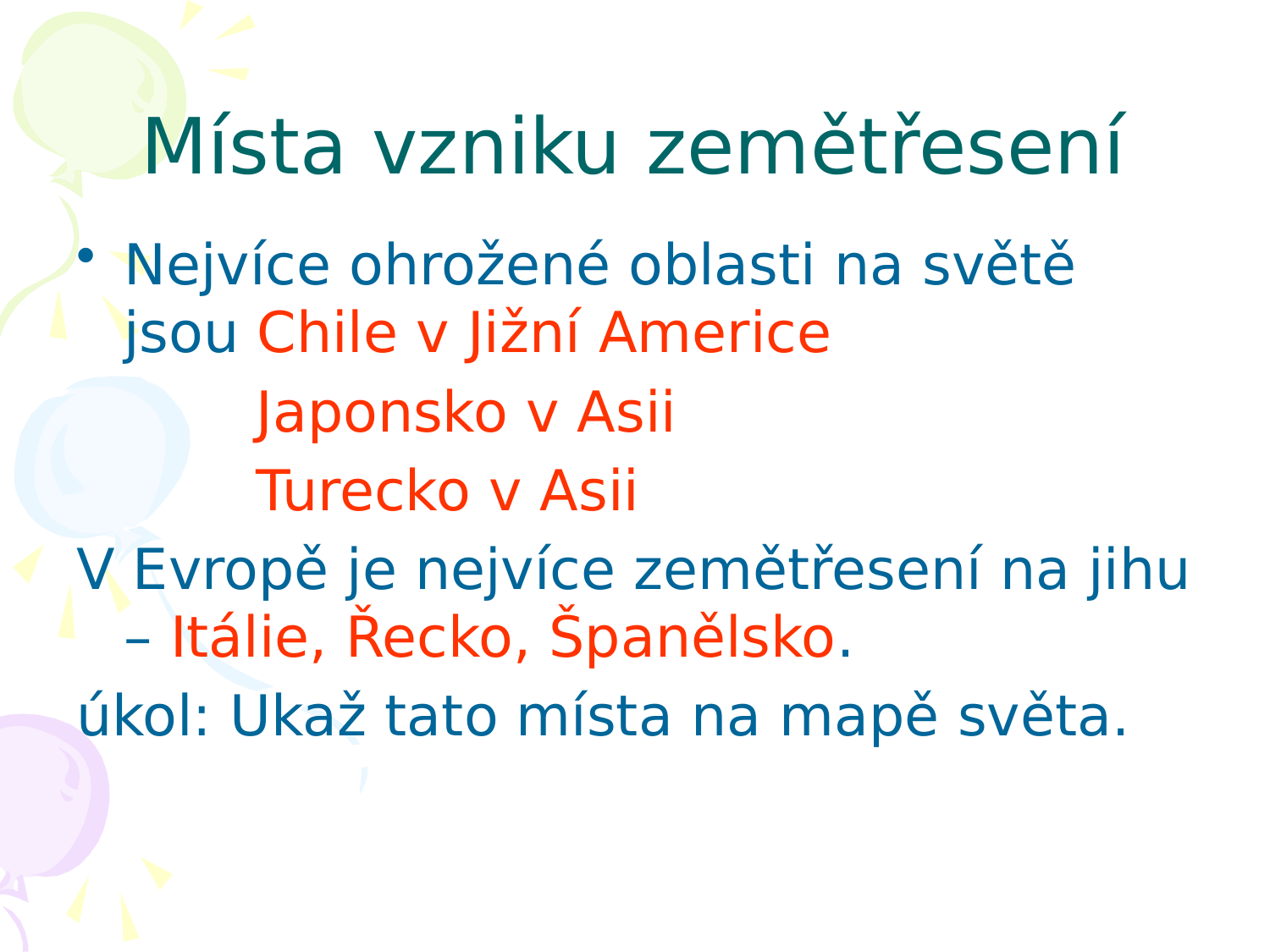

# Místa vzniku zemětřesení
Nejvíce ohrožené oblasti na světě jsou Chile v Jižní Americe
          Japonsko v Asii
          Turecko v Asii
V Evropě je nejvíce zemětřesení na jihu – Itálie, Řecko, Španělsko.
úkol: Ukaž tato místa na mapě světa.